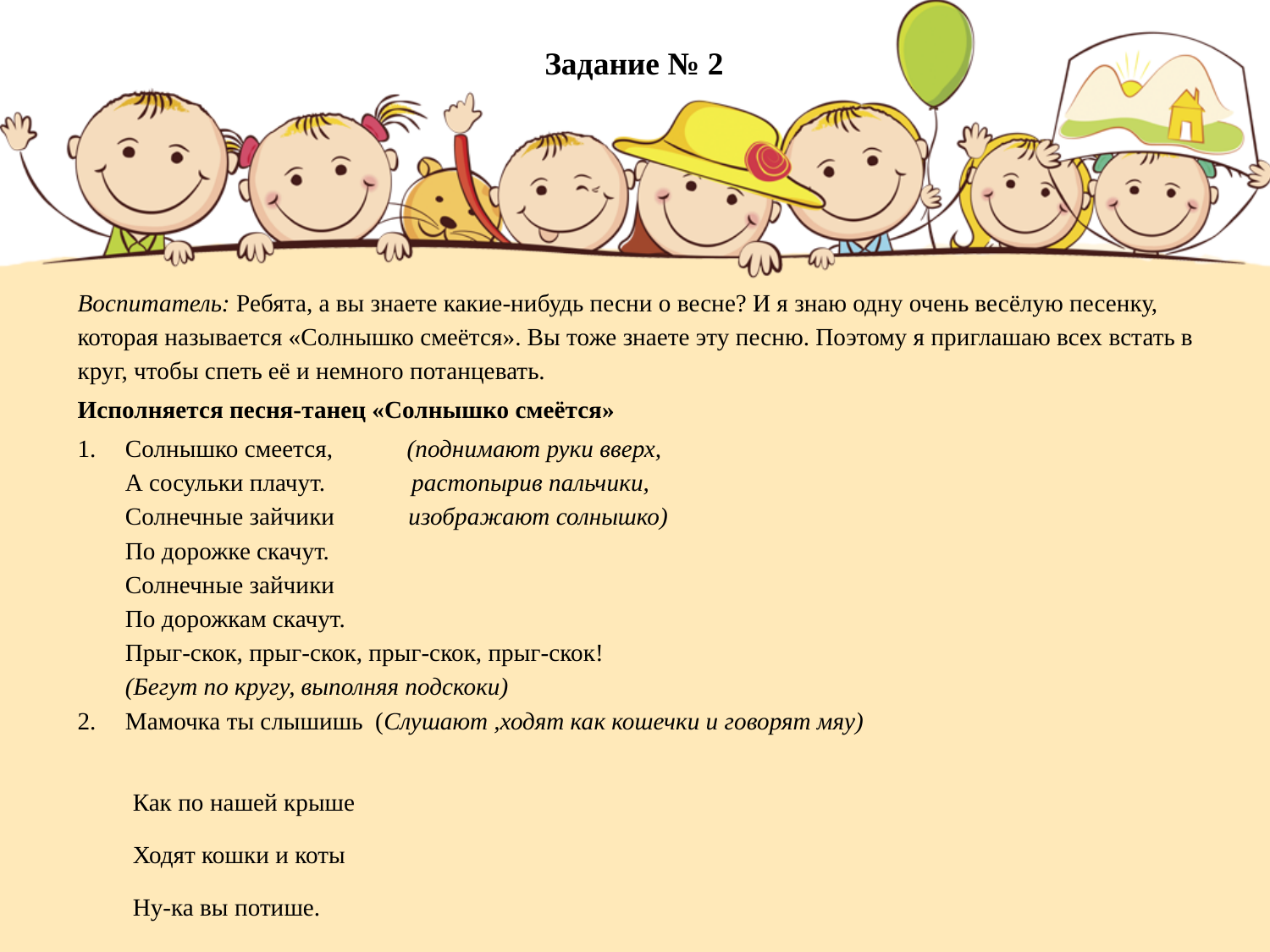

# Задание № 2
Воспитатель: Ребята, а вы знаете какие-нибудь песни о весне? И я знаю одну очень весёлую песенку, которая называется «Солнышко смеётся». Вы тоже знаете эту песню. Поэтому я приглашаю всех встать в круг, чтобы спеть её и немного потанцевать.
Исполняется песня-танец «Солнышко смеётся»
Солнышко смеется,            (поднимают руки вверх,
А сосульки плачут.              растопырив пальчики,
Солнечные зайчики            изображают солнышко)
По дорожке скачут.
Солнечные зайчики
По дорожкам скачут.
Прыг-скок, прыг-скок, прыг-скок, прыг-скок!
(Бегут по кругу, выполняя подскоки)
Мамочка ты слышишь  (Слушают ,ходят как кошечки и говорят мяу)
         Как по нашей крыше
         Ходят кошки и коты
         Ну-ка вы потише.